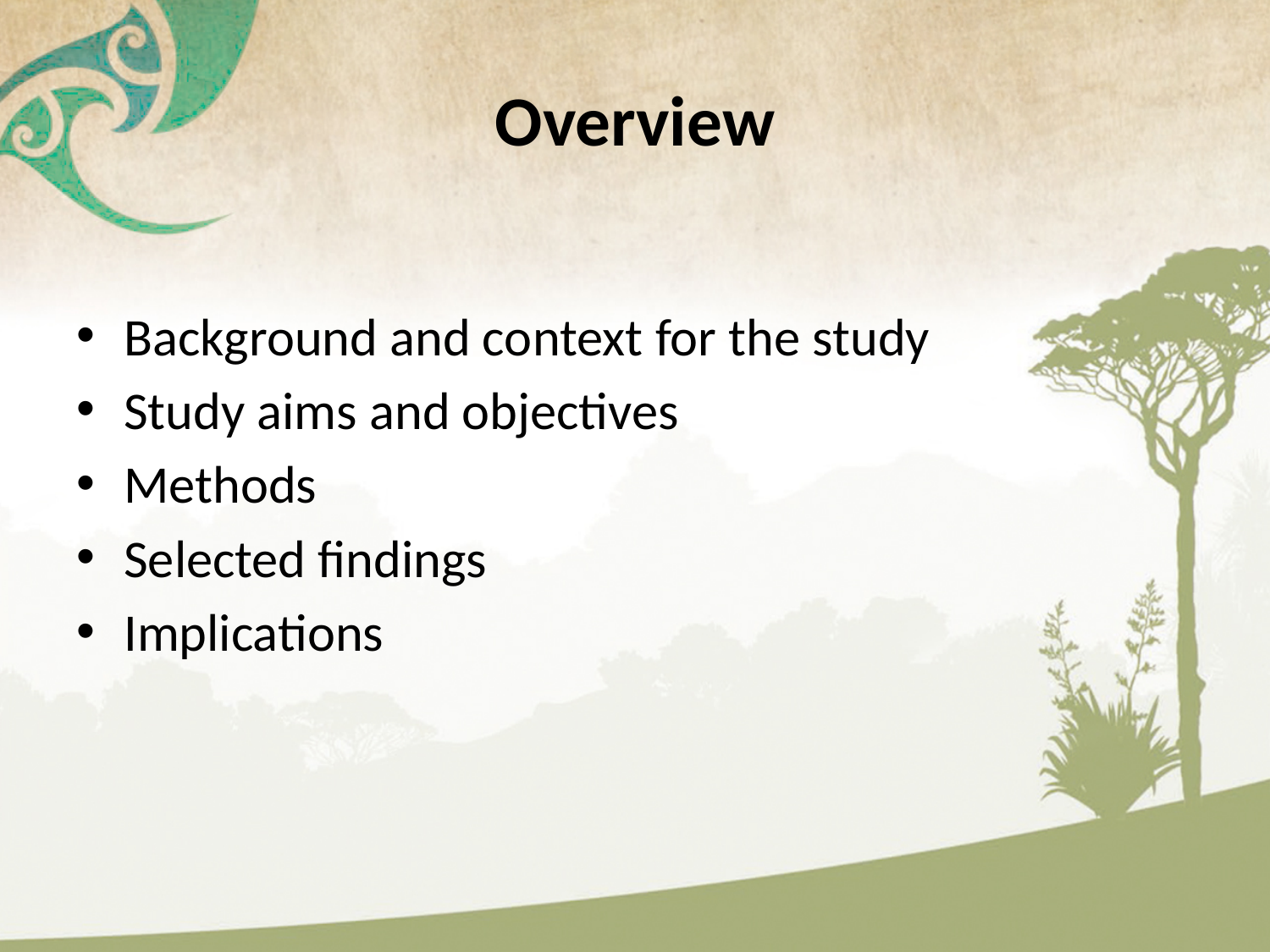

# Overview

Background and context for the study
Study aims and objectives
Methods
Selected findings
Implications